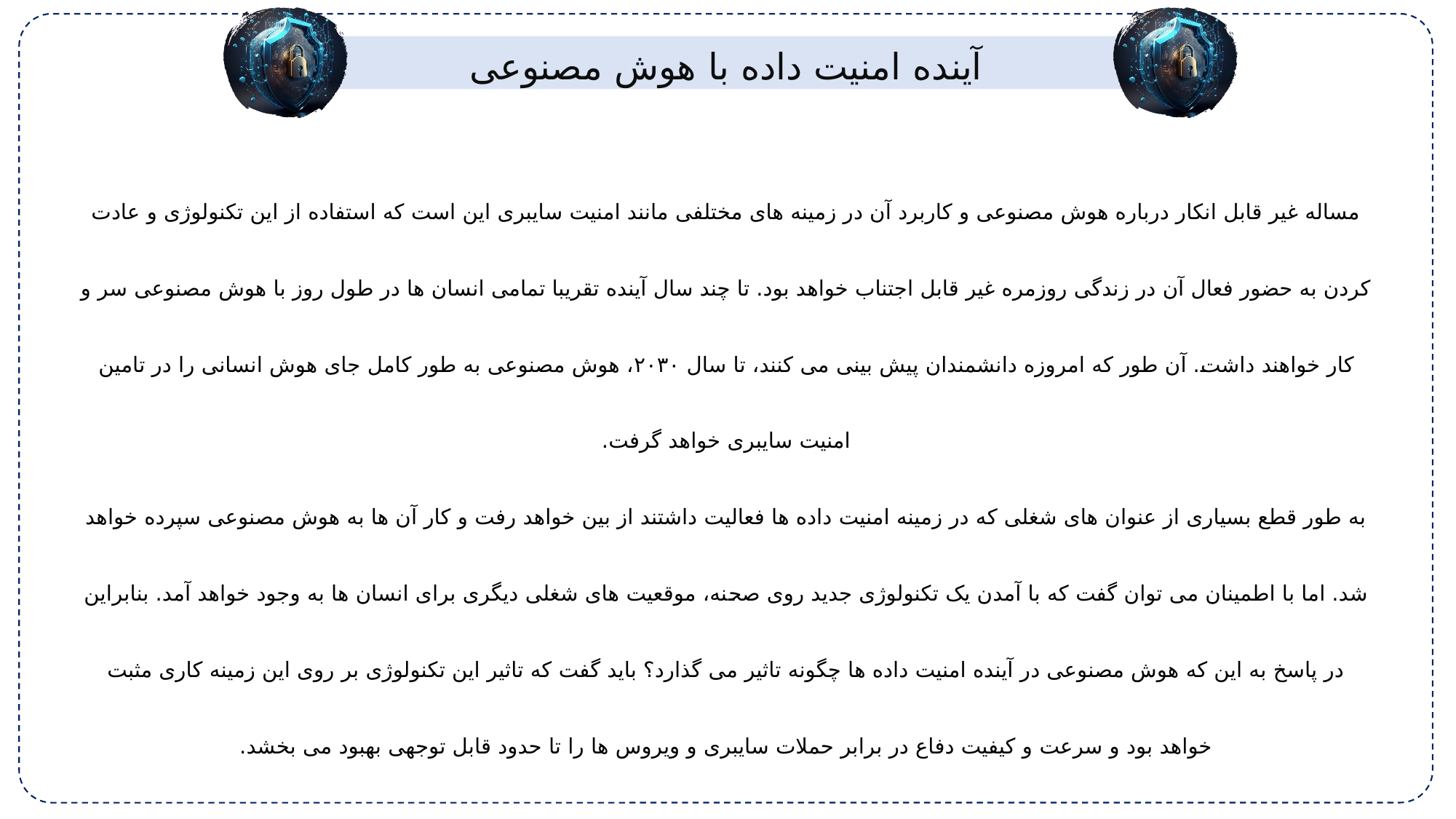

آینده امنیت داده با هوش مصنوعی
مساله غیر قابل انکار درباره هوش مصنوعی و کاربرد آن در زمینه های مختلفی مانند امنیت سایبری این است که استفاده از این تکنولوژی و عادت کردن به حضور فعال آن در زندگی روزمره غیر قابل اجتناب خواهد بود. تا چند سال آینده تقریبا تمامی انسان ها در طول روز با هوش مصنوعی سر و کار خواهند داشت. آن طور که امروزه دانشمندان پیش بینی می کنند، تا سال ۲۰۳۰، هوش مصنوعی به طور کامل جای هوش انسانی را در تامین امنیت سایبری خواهد گرفت.
به طور قطع بسیاری از عنوان های شغلی که در زمینه امنیت داده ها فعالیت داشتند از بین خواهد رفت و کار آن ها به هوش مصنوعی سپرده خواهد شد. اما با اطمینان می توان گفت که با آمدن یک تکنولوژی جدید روی صحنه، موقعیت های شغلی دیگری برای انسان ها به وجود خواهد آمد. بنابراین در پاسخ به این که هوش مصنوعی در آینده امنیت داده ها چگونه تاثیر می گذارد؟ باید گفت که تاثیر این تکنولوژی بر روی این زمینه کاری مثبت خواهد بود و سرعت و کیفیت دفاع در برابر حملات سایبری و ویروس ها را تا حدود قابل توجهی بهبود می بخشد.